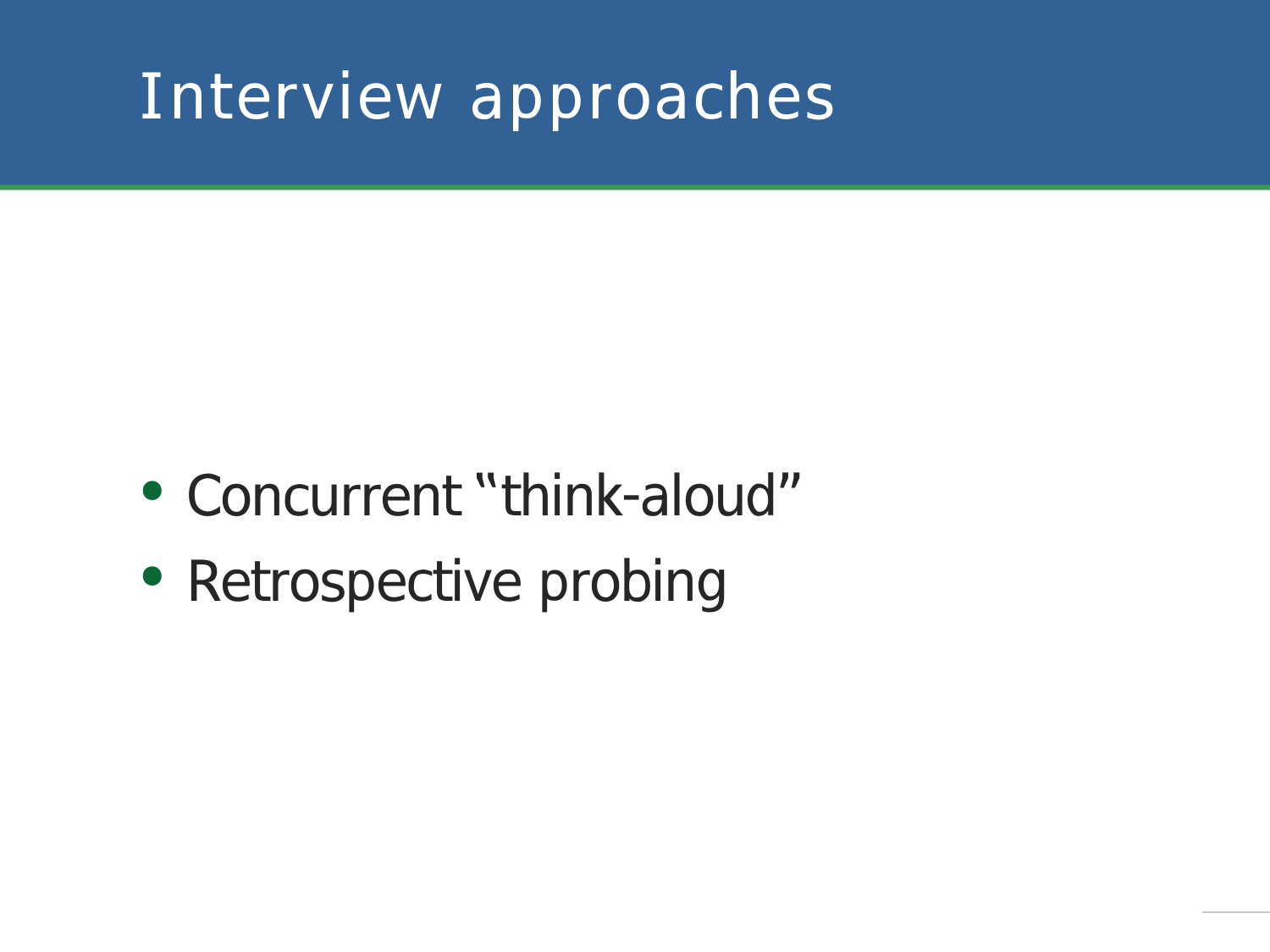

# Interview approaches
Concurrent “think-aloud”
Retrospective probing